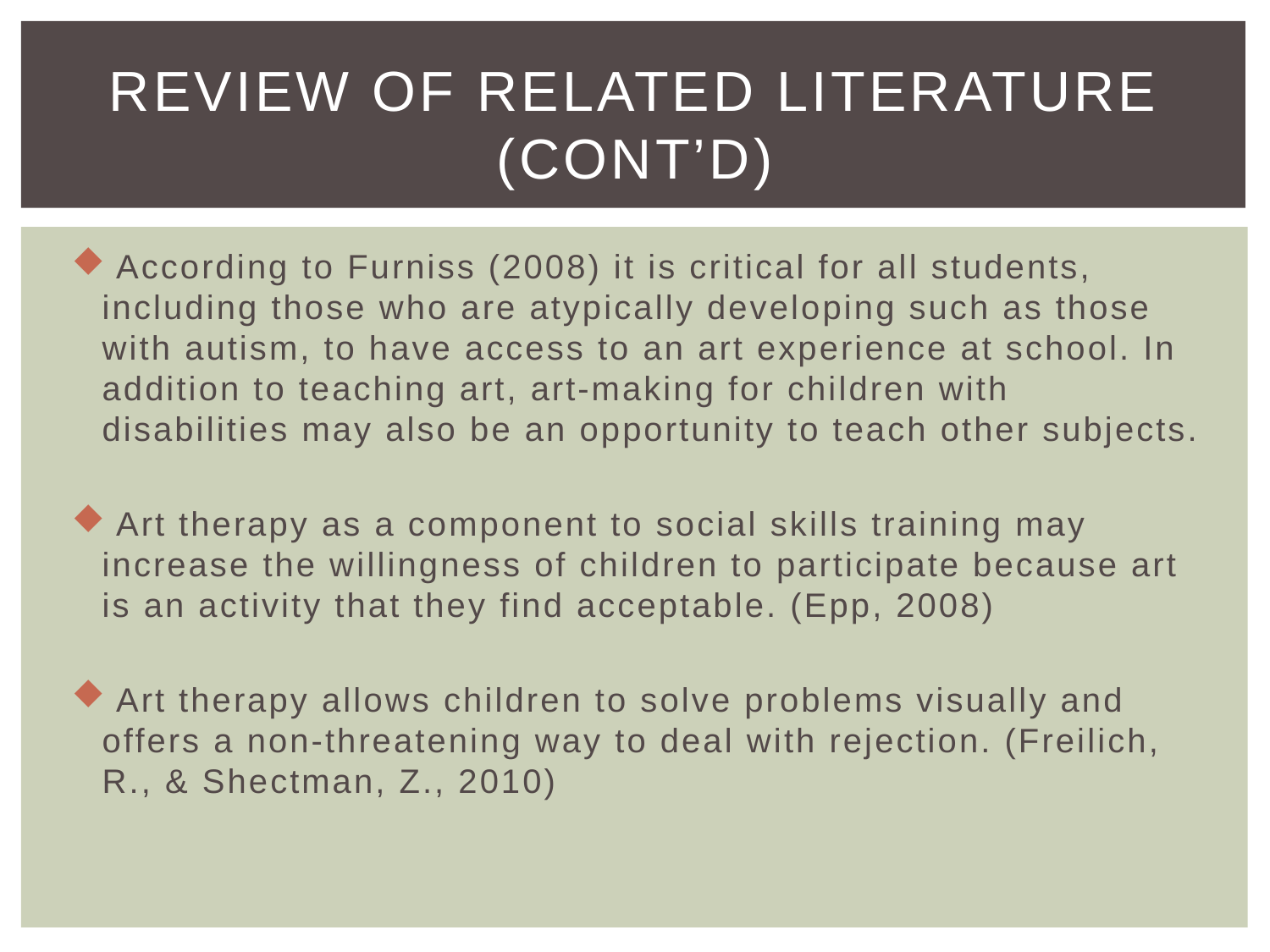

# Review of related literature (cont’d)
 According to Furniss (2008) it is critical for all students, including those who are atypically developing such as those with autism, to have access to an art experience at school. In addition to teaching art, art-making for children with disabilities may also be an opportunity to teach other subjects.

 Art therapy as a component to social skills training may increase the willingness of children to participate because art is an activity that they find acceptable. (Epp, 2008)

 Art therapy allows children to solve problems visually and offers a non-threatening way to deal with rejection. (Freilich, R., & Shectman, Z., 2010)